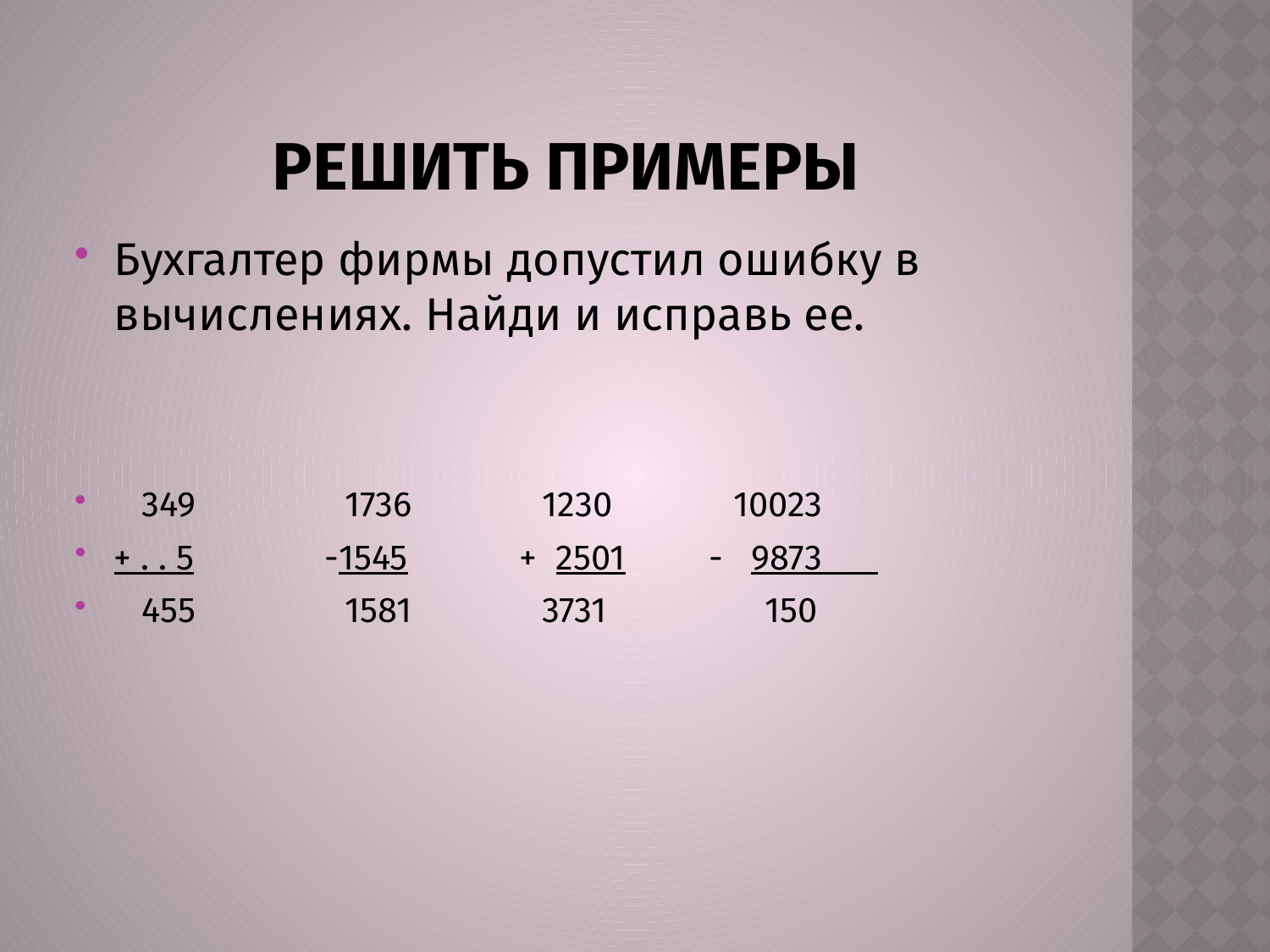

# Решить примеры
Бухгалтер фирмы допустил ошибку в вычислениях. Найди и исправь ее.

   349                1736              1230             10023
+ . . 5              -1545            +  2501         -   9873
   455                1581              3731                 150